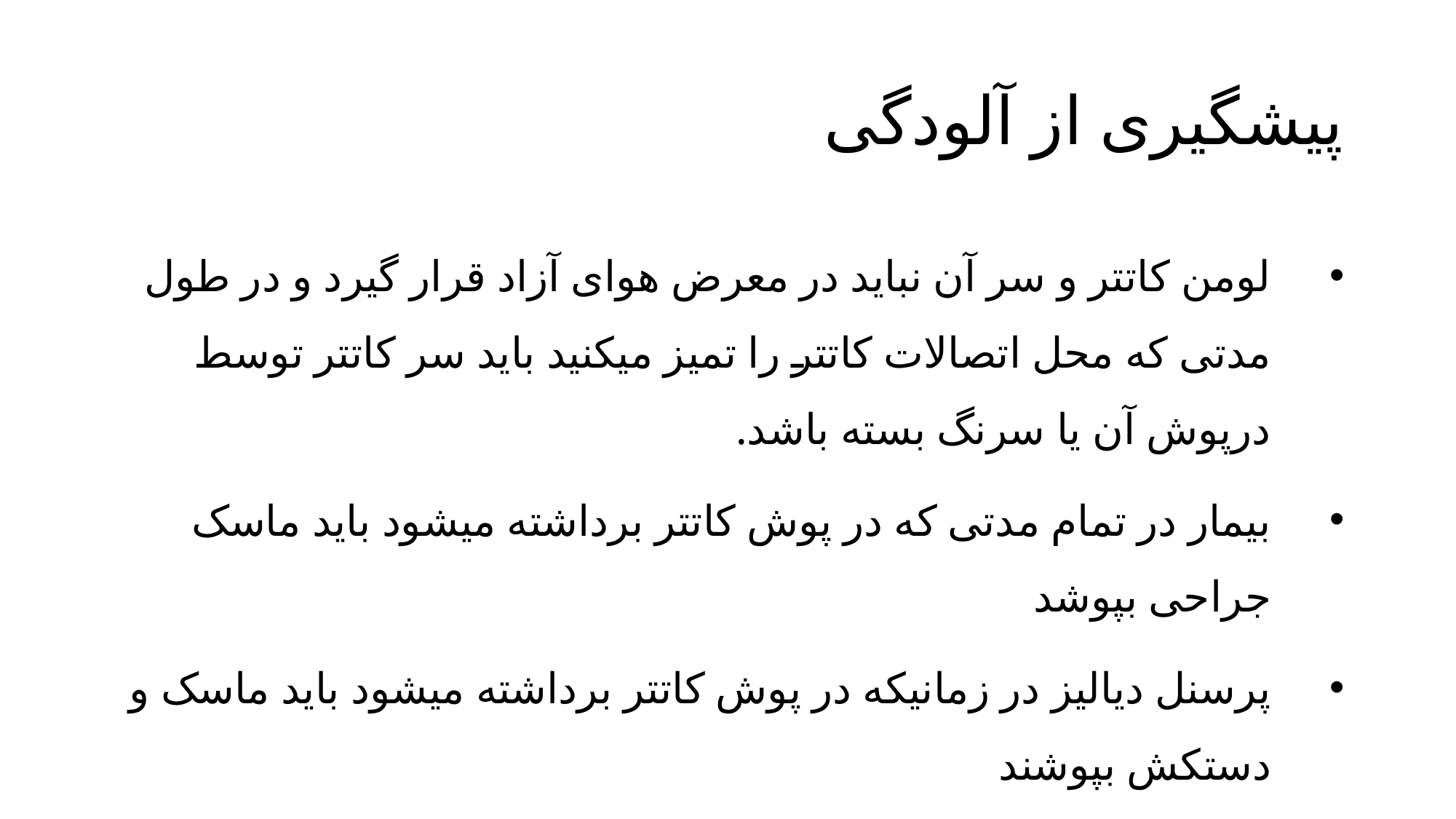

# پیشگیری از آلودگی
لومن کاتتر و سر آن نباید در معرض هوای آزاد قرار گیرد و در طول مدتی که محل اتصالات کاتتر را تمیز میکنید باید سر کاتتر توسط درپوش آن یا سرنگ بسته باشد.
بیمار در تمام مدتی که در پوش کاتتر برداشته میشود باید ماسک جراحی بپوشد
پرسنل دیالیز در زمانیکه در پوش کاتتر برداشته میشود باید ماسک و دستکش بپوشند